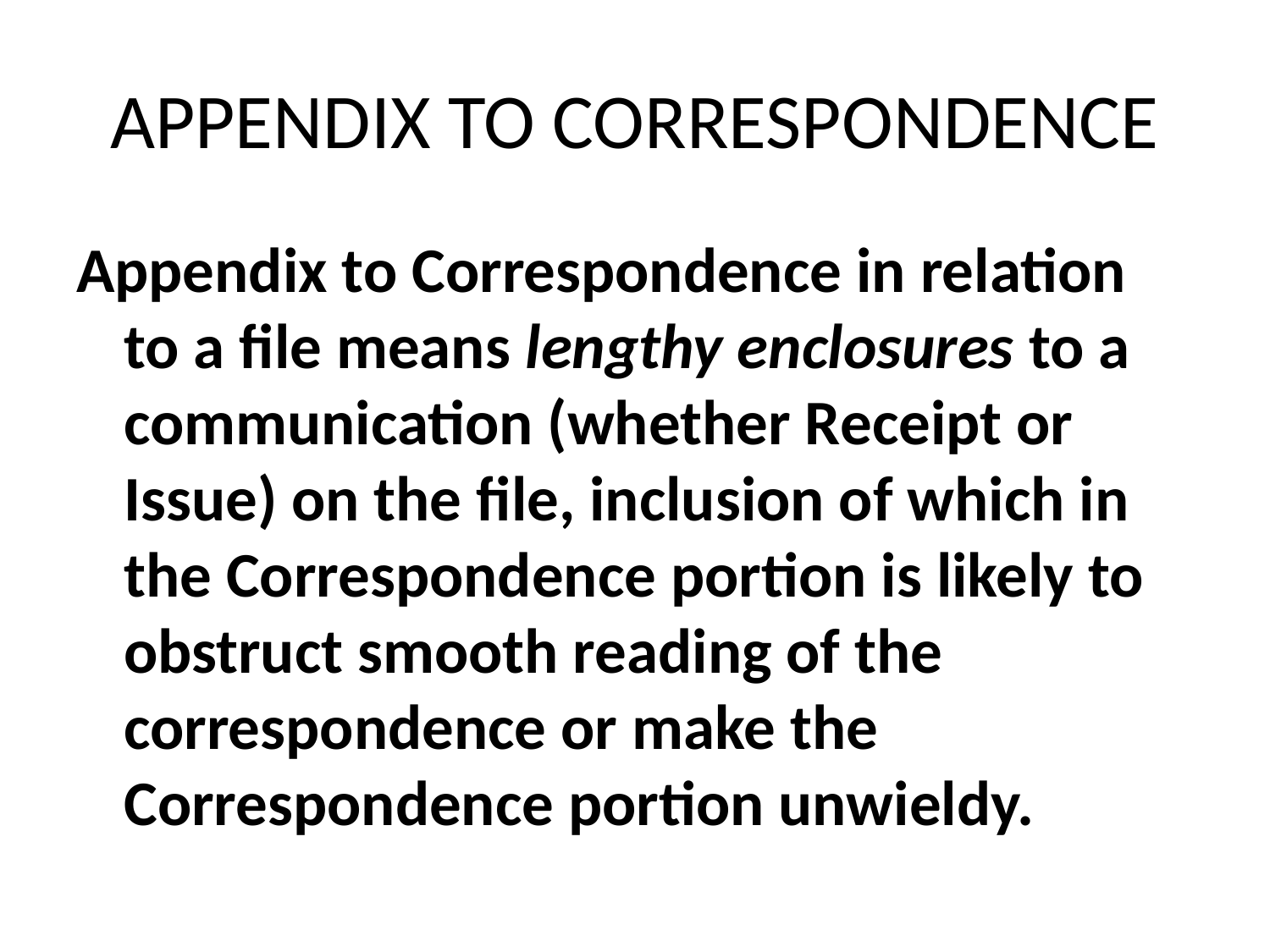

# APPENDIX TO CORRESPONDENCE
Appendix to Correspondence in relation to a file means lengthy enclosures to a communication (whether Receipt or Issue) on the file, inclusion of which in the Correspondence portion is likely to obstruct smooth reading of the correspondence or make the Correspondence portion unwieldy.